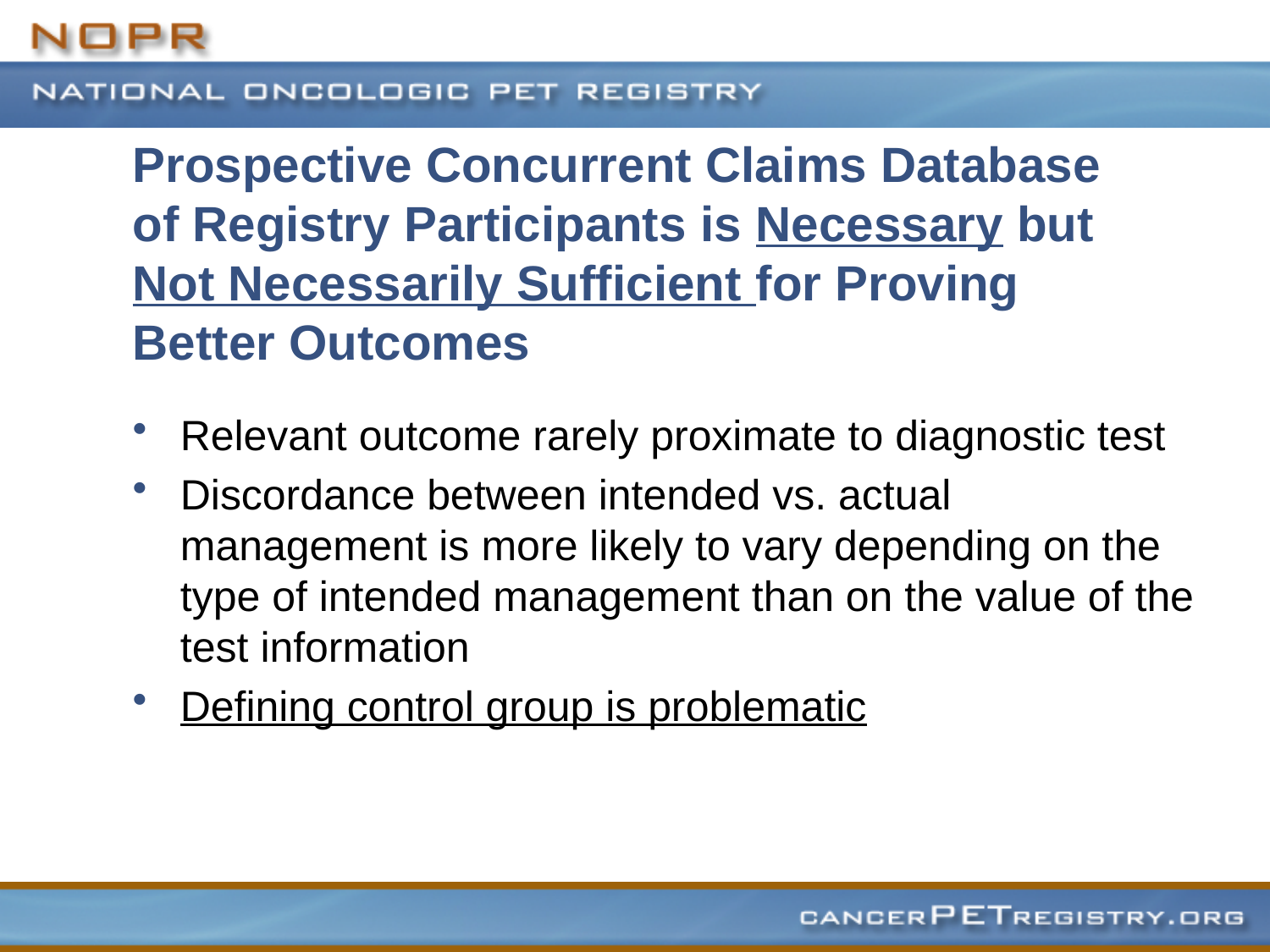

# Prospective Concurrent Claims Database of Registry Participants is Necessary but Not Necessarily Sufficient for Proving Better Outcomes
Relevant outcome rarely proximate to diagnostic test
Discordance between intended vs. actual management is more likely to vary depending on the type of intended management than on the value of the test information
Defining control group is problematic